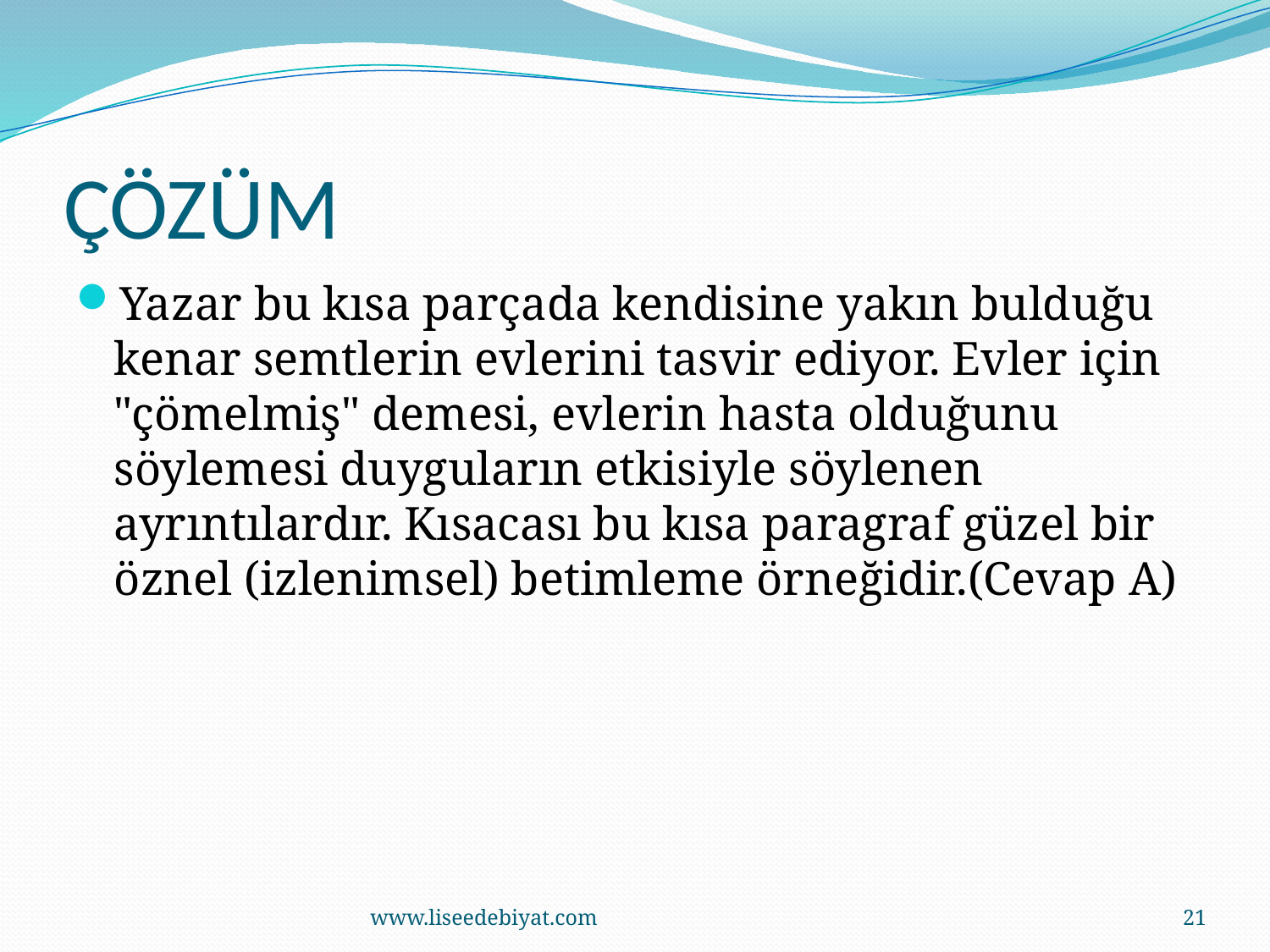

# ÇÖZÜM
Yazar bu kısa parçada kendisine yakın bulduğu kenar semtlerin evlerini tasvir ediyor. Evler için "çömelmiş" demesi, evlerin hasta olduğunu söylemesi duyguların etkisiyle söylenen ayrıntılardır. Kısacası bu kısa paragraf güzel bir öznel (izlenimsel) betimleme örneğidir.(Cevap A)

www.liseedebiyat.com
21